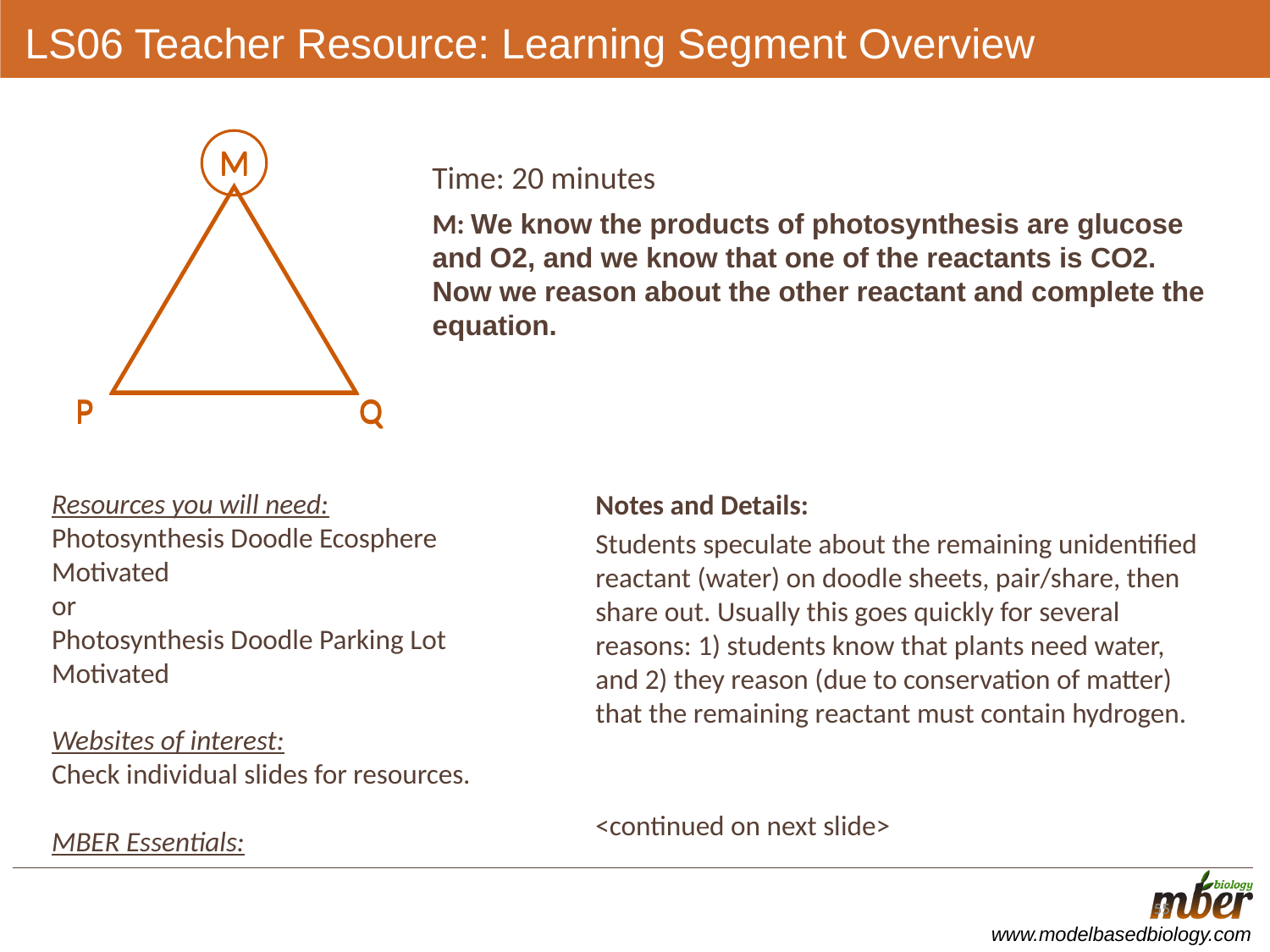

# LS06 Teacher Resource: Learning Segment Overview

M
Q
P
M

Q
P
M

Q
P
Time: 20 minutes
M: We know the products of photosynthesis are glucose and O2, and we know that one of the reactants is CO2. Now we reason about the other reactant and complete the equation.
Resources you will need:
Photosynthesis Doodle Ecosphere Motivated
or
Photosynthesis Doodle Parking Lot Motivated

Websites of interest:
Check individual slides for resources.

MBER Essentials:
Notes and Details:
Students speculate about the remaining unidentified reactant (water) on doodle sheets, pair/share, then share out. Usually this goes quickly for several reasons: 1) students know that plants need water, and 2) they reason (due to conservation of matter) that the remaining reactant must contain hydrogen.

				<continued on next slide>
55
55